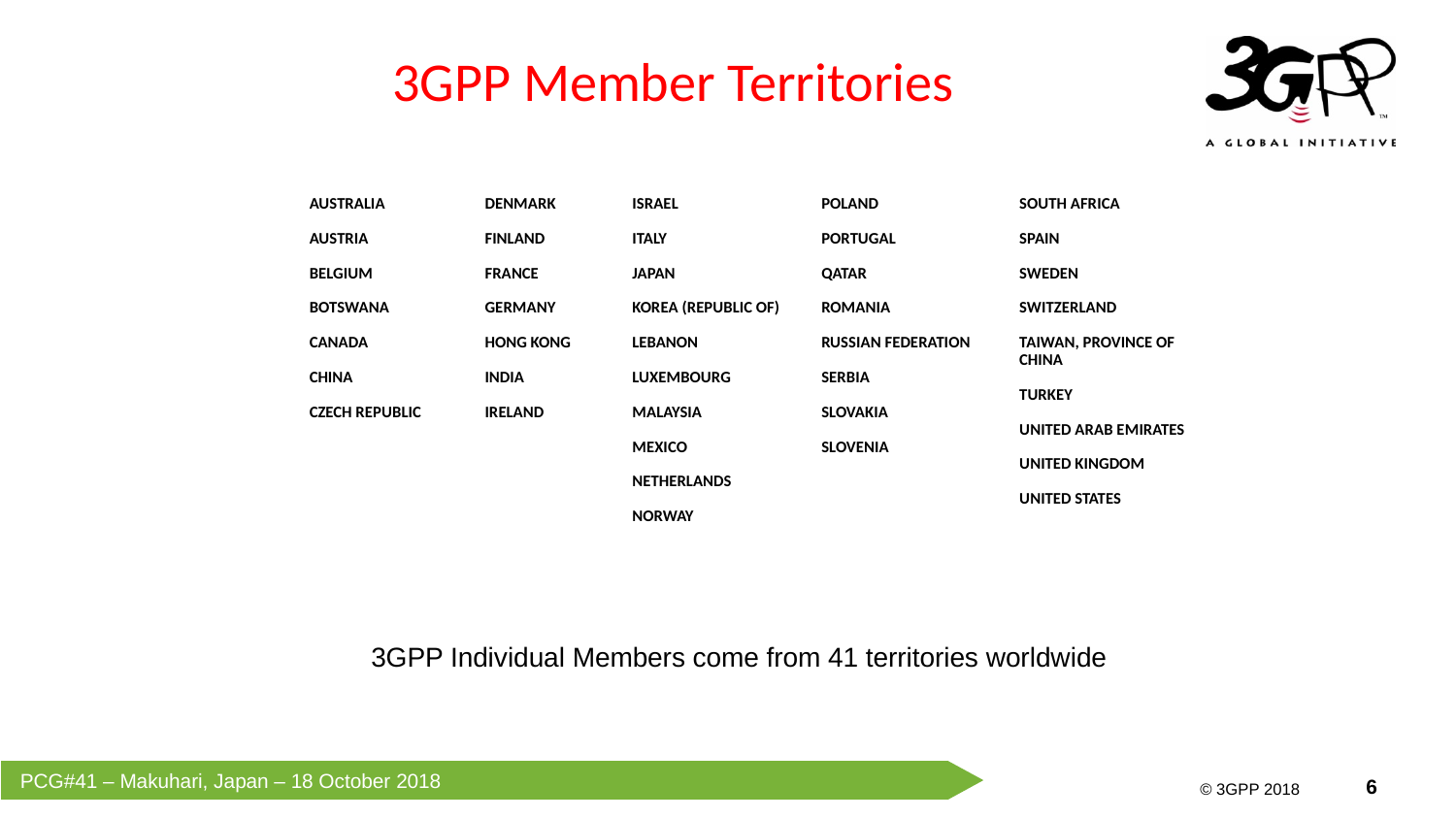

# 3GPP Member Territories
| AUSTRALIA  AUSTRIA  BELGIUM  BOTSWANA  CANADA  CHINA CZECH REPUBLIC | DENMARK  FINLAND  FRANCE  GERMANY  HONG KONG  INDIA  IRELAND | ISRAEL  ITALY  JAPAN  KOREA (REPUBLIC OF)  LEBANON  LUXEMBOURG MALAYSIA  MEXICO NETHERLANDS  NORWAY | POLAND  PORTUGAL  QATAR  ROMANIA  RUSSIAN FEDERATION  SERBIA SLOVAKIA  SLOVENIA | SOUTH AFRICA  SPAIN  SWEDEN  SWITZERLAND TAIWAN, PROVINCE OF CHINA  TURKEY  UNITED ARAB EMIRATES  UNITED KINGDOM UNITED STATES |
| --- | --- | --- | --- | --- |

3GPP Individual Members come from 41 territories worldwide